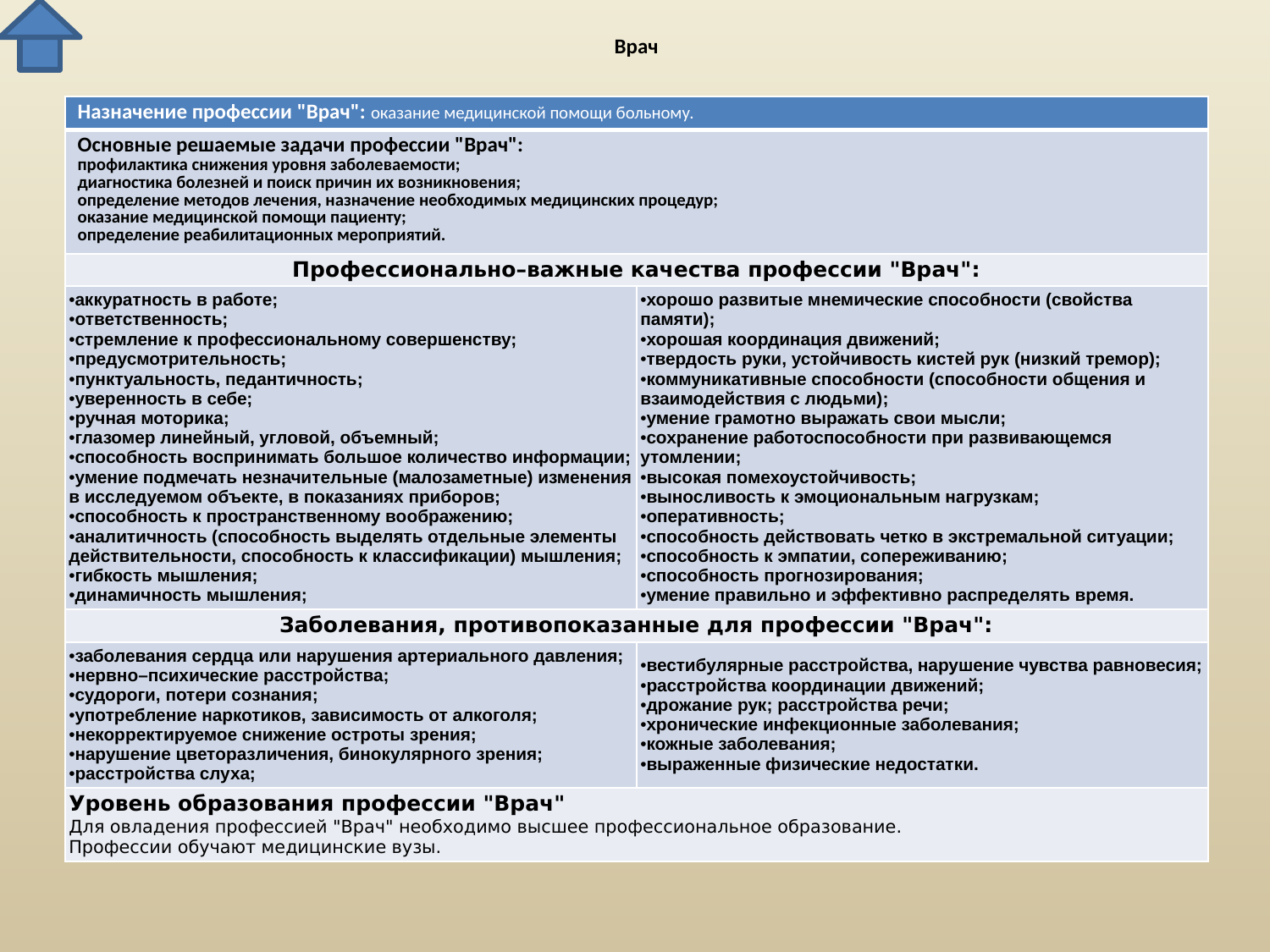

# Врач
| Назначение профессии "Врач": оказание медицинской помощи больному. |  |
| --- | --- |
| Основные решаемые задачи профессии "Врач": профилактика снижения уровня заболеваемости; диагностика болезней и поиск причин их возникновения; определение методов лечения, назначение необходимых медицинских процедур; оказание медицинской помощи пациенту; определение реабилитационных мероприятий. |  |
| Профессионально–важные качества профессии "Врач": |  |
| аккуратность в работе; ответственность; стремление к профессиональному совершенству; предусмотрительность; пунктуальность, педантичность; уверенность в себе; ручная моторика; глазомер линейный, угловой, объемный; способность воспринимать большое количество информации; умение подмечать незначительные (малозаметные) изменения в исследуемом объекте, в показаниях приборов; способность к пространственному воображению; аналитичность (способность выделять отдельные элементы действительности, способность к классификации) мышления; гибкость мышления; динамичность мышления; | хорошо развитые мнемические способности (свойства памяти); хорошая координация движений; твердость руки, устойчивость кистей рук (низкий тремор); коммуникативные способности (способности общения и взаимодействия с людьми); умение грамотно выражать свои мысли; сохранение работоспособности при развивающемся утомлении; высокая помехоустойчивость; выносливость к эмоциональным нагрузкам; оперативность; способность действовать четко в экстремальной ситуации; способность к эмпатии, сопереживанию; способность прогнозирования; умение правильно и эффективно распределять время. |
| Заболевания, противопоказанные для профессии "Врач": |  |
| заболевания сердца или нарушения артериального давления; нервно–психические расстройства; судороги, потери сознания; употребление наркотиков, зависимость от алкоголя; некорректируемое снижение остроты зрения; нарушение цветоразличения, бинокулярного зрения; расстройства слуха; | вестибулярные расстройства, нарушение чувства равновесия; расстройства координации движений; дрожание рук; расстройства речи; хронические инфекционные заболевания; кожные заболевания; выраженные физические недостатки. |
| Уровень образования профессии "Врач" Для овладения профессией "Врач" необходимо высшее профессиональное образование. Профессии обучают медицинские вузы. |  |